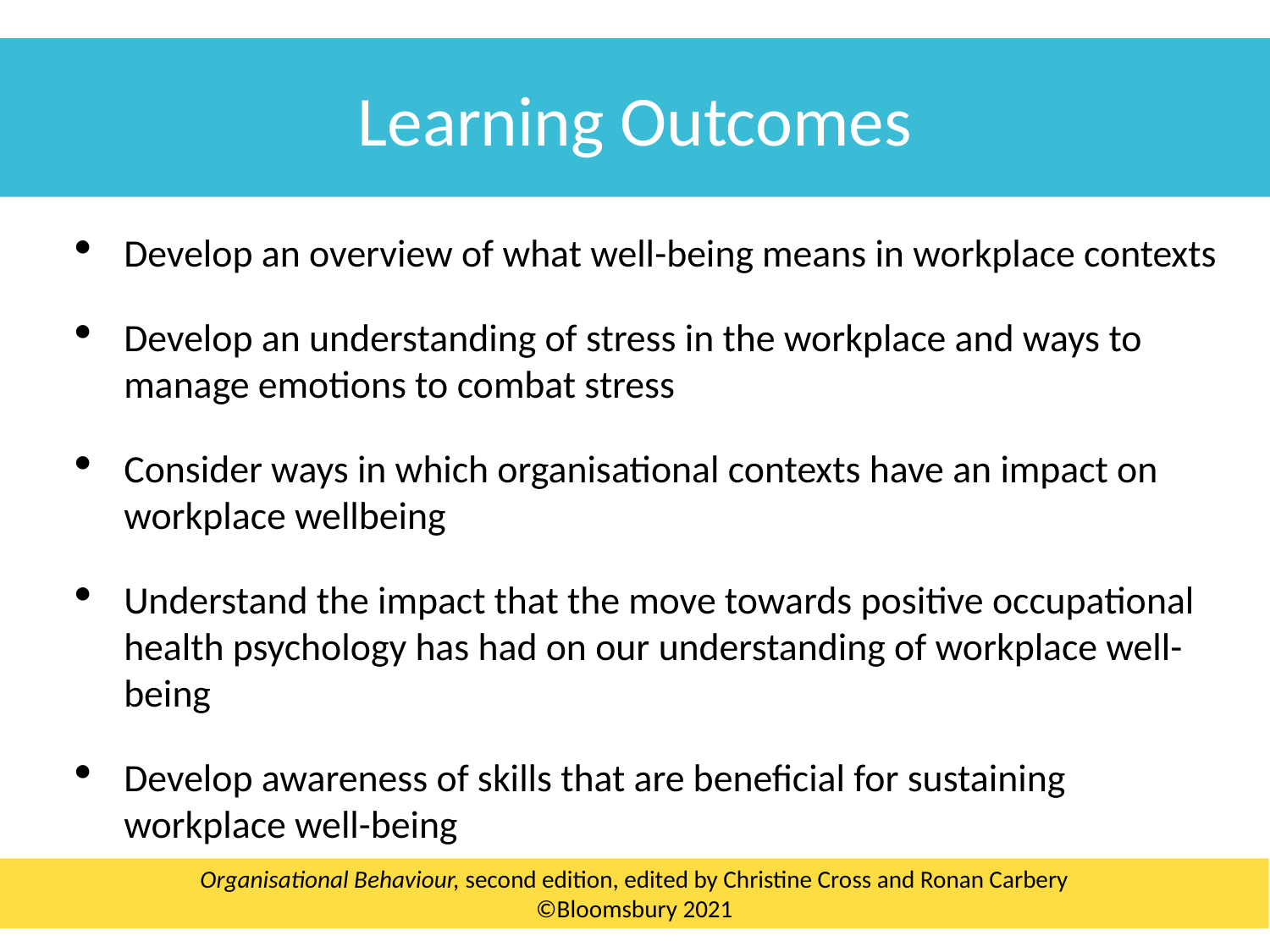

Learning Outcomes
Develop an overview of what well-being means in workplace contexts

Develop an understanding of stress in the workplace and ways to manage emotions to combat stress

Consider ways in which organisational contexts have an impact on workplace wellbeing

Understand the impact that the move towards positive occupational health psychology has had on our understanding of workplace well-being

Develop awareness of skills that are beneficial for sustaining workplace well-being